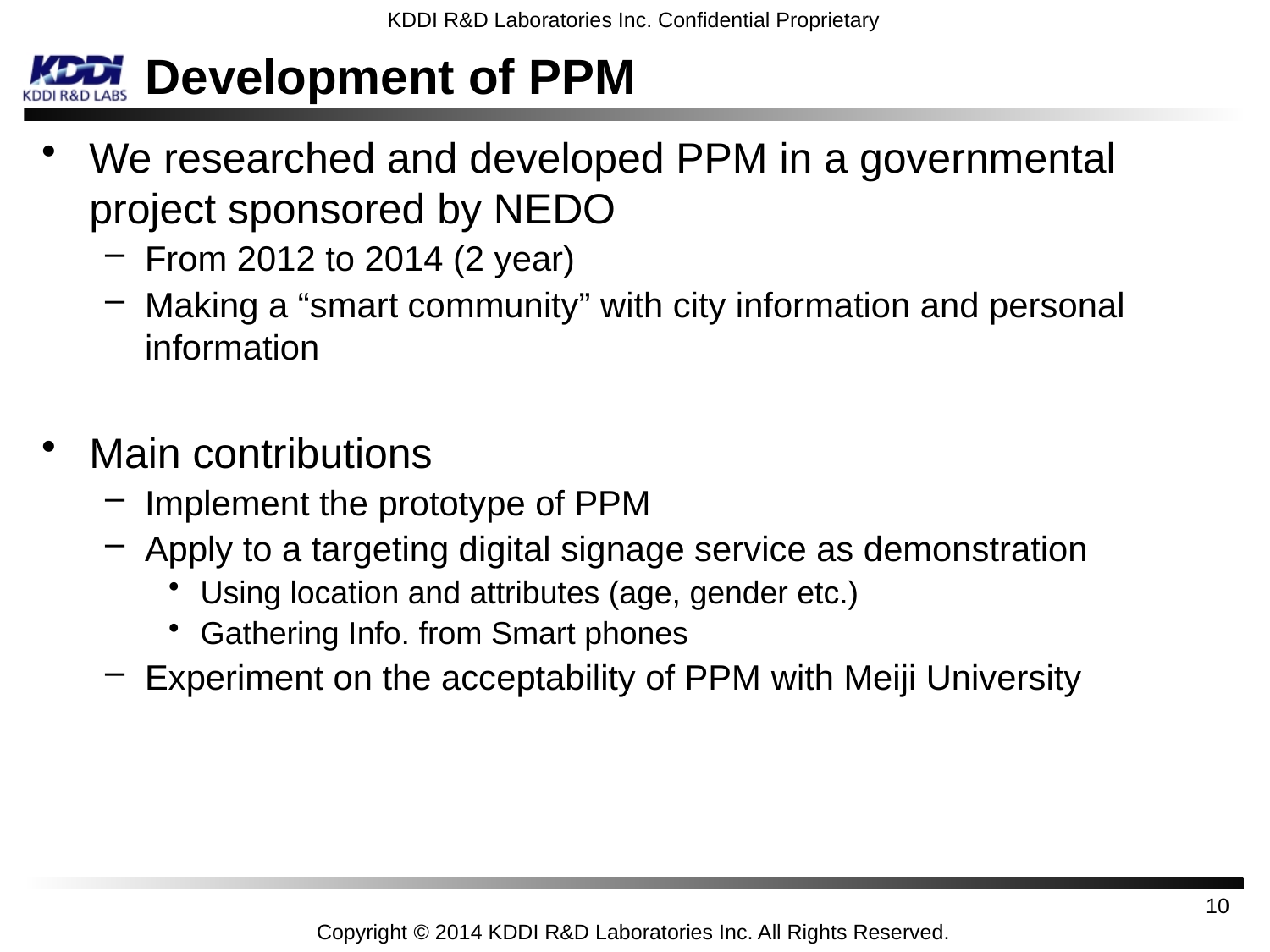

# Development of PPM
We researched and developed PPM in a governmental project sponsored by NEDO
From 2012 to 2014 (2 year)
Making a “smart community” with city information and personal information

Main contributions
Implement the prototype of PPM
Apply to a targeting digital signage service as demonstration
Using location and attributes (age, gender etc.)
Gathering Info. from Smart phones
Experiment on the acceptability of PPM with Meiji University
10